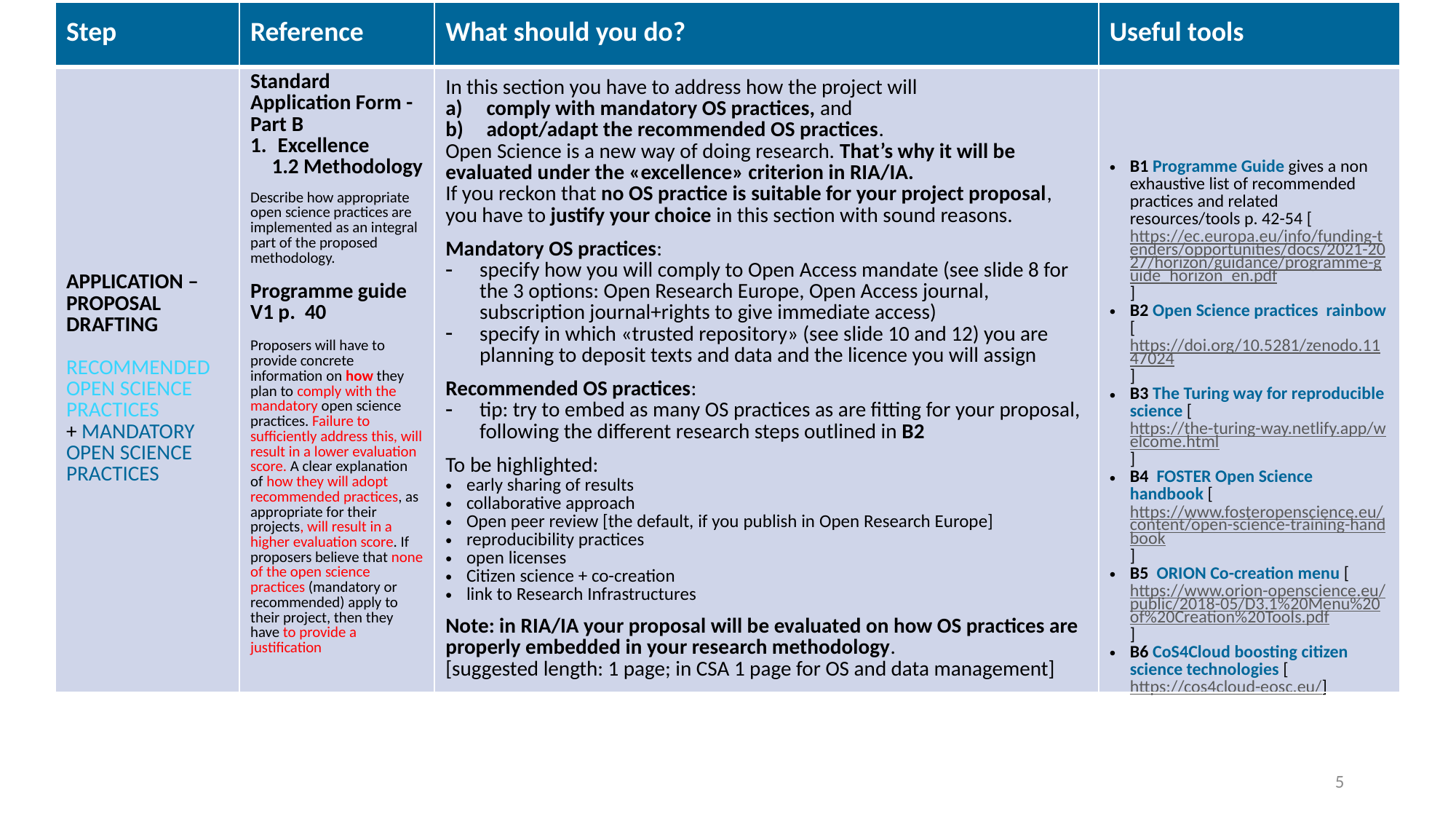

| Step | Reference | What should you do? | Useful tools |
| --- | --- | --- | --- |
| APPLICATION – PROPOSAL DRAFTING RECOMMENDED OPEN SCIENCE PRACTICES + MANDATORY OPEN SCIENCE PRACTICES | Standard Application Form - Part B Excellence 1.2 Methodology Describe how appropriate open science practices are implemented as an integral part of the proposed methodology. Programme guide V1 p. 40 Proposers will have to provide concrete information on how they plan to comply with the mandatory open science practices. Failure to sufficiently address this, will result in a lower evaluation score. A clear explanation of how they will adopt recommended practices, as appropriate for their projects, will result in a higher evaluation score. If proposers believe that none of the open science practices (mandatory or recommended) apply to their project, then they have to provide a justification | In this section you have to address how the project will comply with mandatory OS practices, and adopt/adapt the recommended OS practices. Open Science is a new way of doing research. That’s why it will be evaluated under the «excellence» criterion in RIA/IA. If you reckon that no OS practice is suitable for your project proposal, you have to justify your choice in this section with sound reasons. Mandatory OS practices: specify how you will comply to Open Access mandate (see slide 8 for the 3 options: Open Research Europe, Open Access journal, subscription journal+rights to give immediate access) specify in which «trusted repository» (see slide 10 and 12) you are planning to deposit texts and data and the licence you will assign Recommended OS practices: tip: try to embed as many OS practices as are fitting for your proposal, following the different research steps outlined in B2 To be highlighted: early sharing of results collaborative approach Open peer review [the default, if you publish in Open Research Europe] reproducibility practices open licenses Citizen science + co-creation link to Research Infrastructures Note: in RIA/IA your proposal will be evaluated on how OS practices are properly embedded in your research methodology. [suggested length: 1 page; in CSA 1 page for OS and data management] | B1 Programme Guide gives a non exhaustive list of recommended practices and related resources/tools p. 42-54 [https://ec.europa.eu/info/funding-tenders/opportunities/docs/2021-2027/horizon/guidance/programme-guide\_horizon\_en.pdf] B2 Open Science practices rainbow [https://doi.org/10.5281/zenodo.1147024] B3 The Turing way for reproducible science [https://the-turing-way.netlify.app/welcome.html] B4 FOSTER Open Science handbook [https://www.fosteropenscience.eu/content/open-science-training-handbook] B5 ORION Co-creation menu [https://www.orion-openscience.eu/public/2018-05/D3.1%20Menu%20of%20Creation%20Tools.pdf] B6 CoS4Cloud boosting citizen science technologies [https://cos4cloud-eosc.eu/] |
5